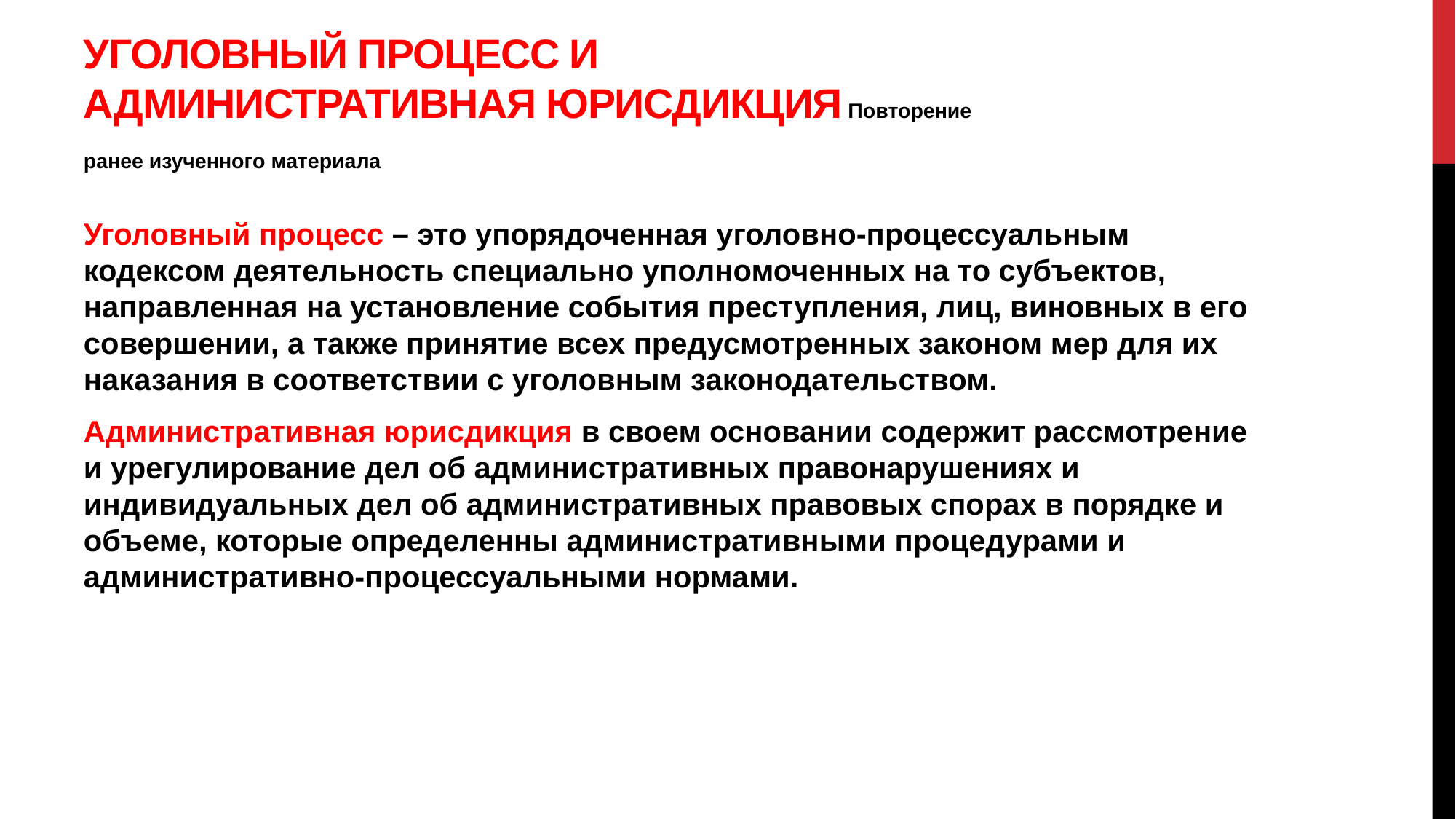

# Уголовный процесс и Административная юрисдикция Повторение ранее изученного материала
Уголовный процесс – это упорядоченная уголовно-процессуальным кодексом деятельность специально уполномоченных на то субъектов, направленная на установление события преступления, лиц, виновных в его совершении, а также принятие всех предусмотренных законом мер для их наказания в соответствии с уголовным законодательством.
Административная юрисдикция в своем основании содержит рассмотрение и урегулирование дел об административных правонарушениях и индивидуальных дел об административных правовых спорах в порядке и объеме, которые определенны административными процедурами и административно-процессуальными нормами.